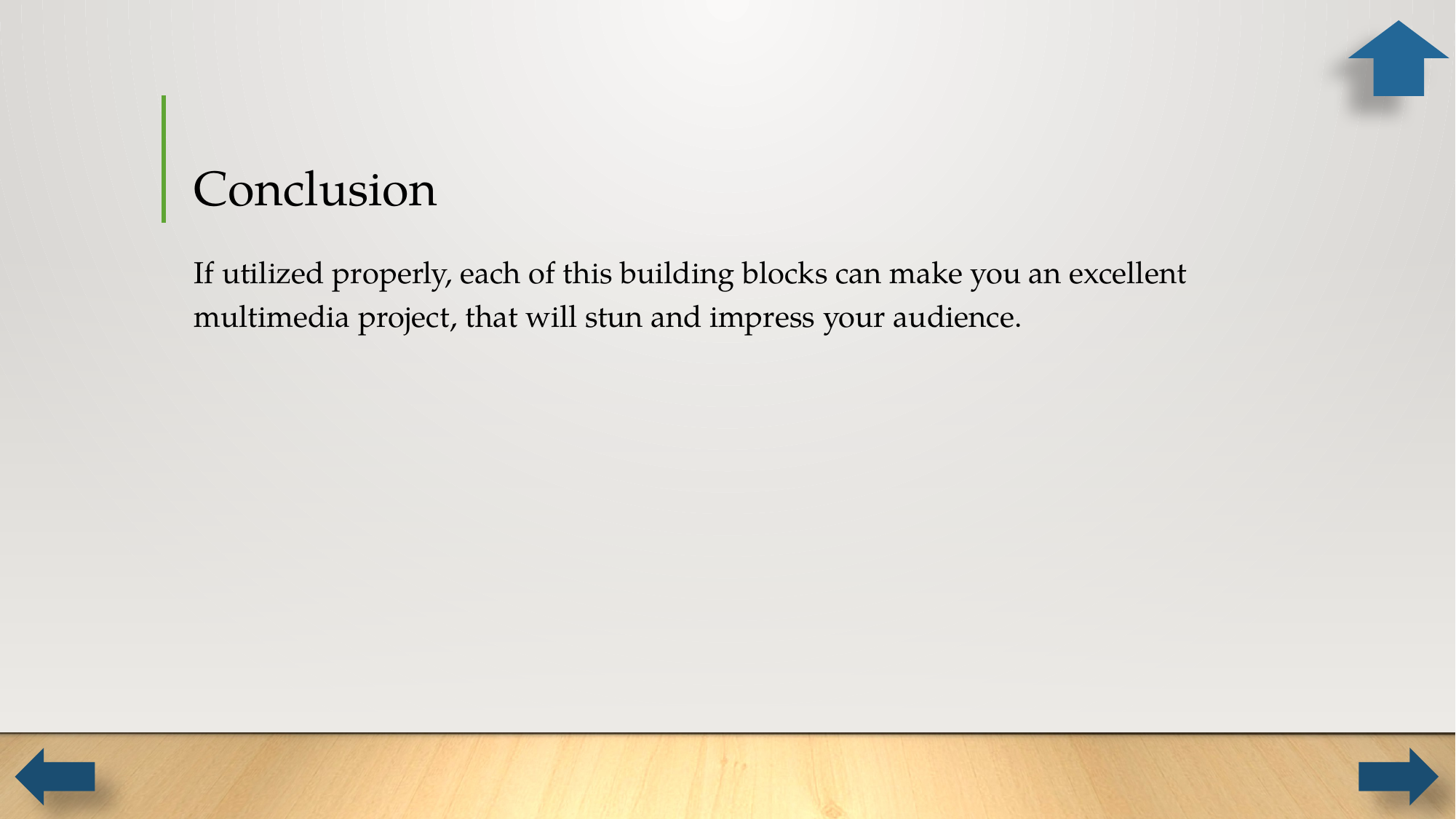

# Conclusion
If utilized properly, each of this building blocks can make you an excellent multimedia project, that will stun and impress your audience.